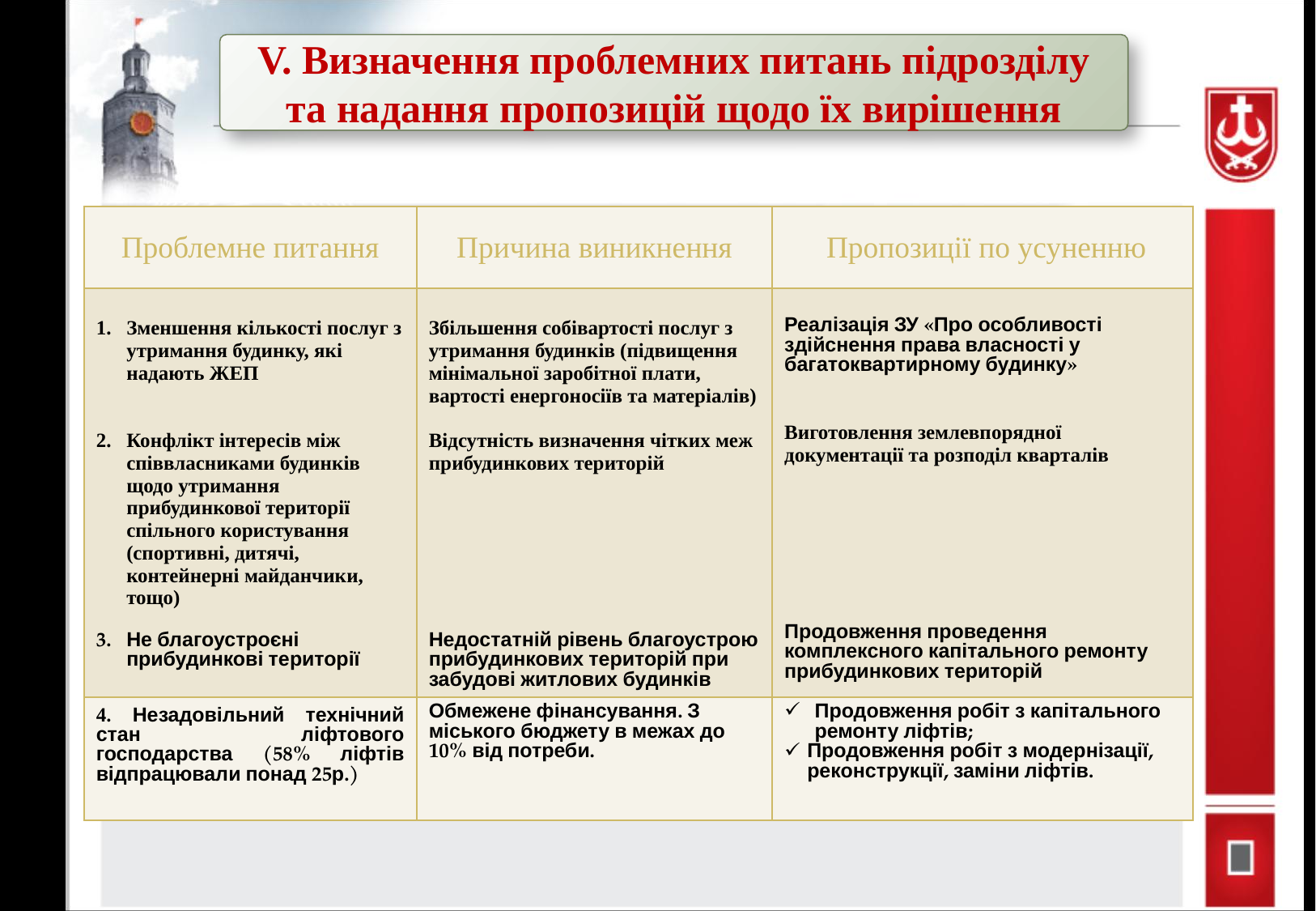

V. Визначення проблемних питань підрозділу та надання пропозицій щодо їх вирішення
| Проблемне питання | Причина виникнення | Пропозиції по усуненню |
| --- | --- | --- |
| Зменшення кількості послуг з утримання будинку, які надають ЖЕП Конфлікт інтересів між співвласниками будинків щодо утримання прибудинкової території спільного користування (спортивні, дитячі, контейнерні майданчики, тощо) Не благоустроєні прибудинкові території | Збільшення собівартості послуг з утримання будинків (підвищення мінімальної заробітної плати, вартості енергоносіїв та матеріалів) Відсутність визначення чітких меж прибудинкових територій Недостатній рівень благоустрою прибудинкових територій при забудові житлових будинків | Реалізація ЗУ «Про особливості здійснення права власності у багатоквартирному будинку» Виготовлення землевпорядної документації та розподіл кварталів Продовження проведення комплексного капітального ремонту прибудинкових територій |
| 4. Незадовільний технічний стан ліфтового господарства (58% ліфтів відпрацювали понад 25р.) | Обмежене фінансування. З міського бюджету в межах до 10% від потреби. | Продовження робіт з капітального ремонту ліфтів; Продовження робіт з модернізації, реконструкції, заміни ліфтів. |